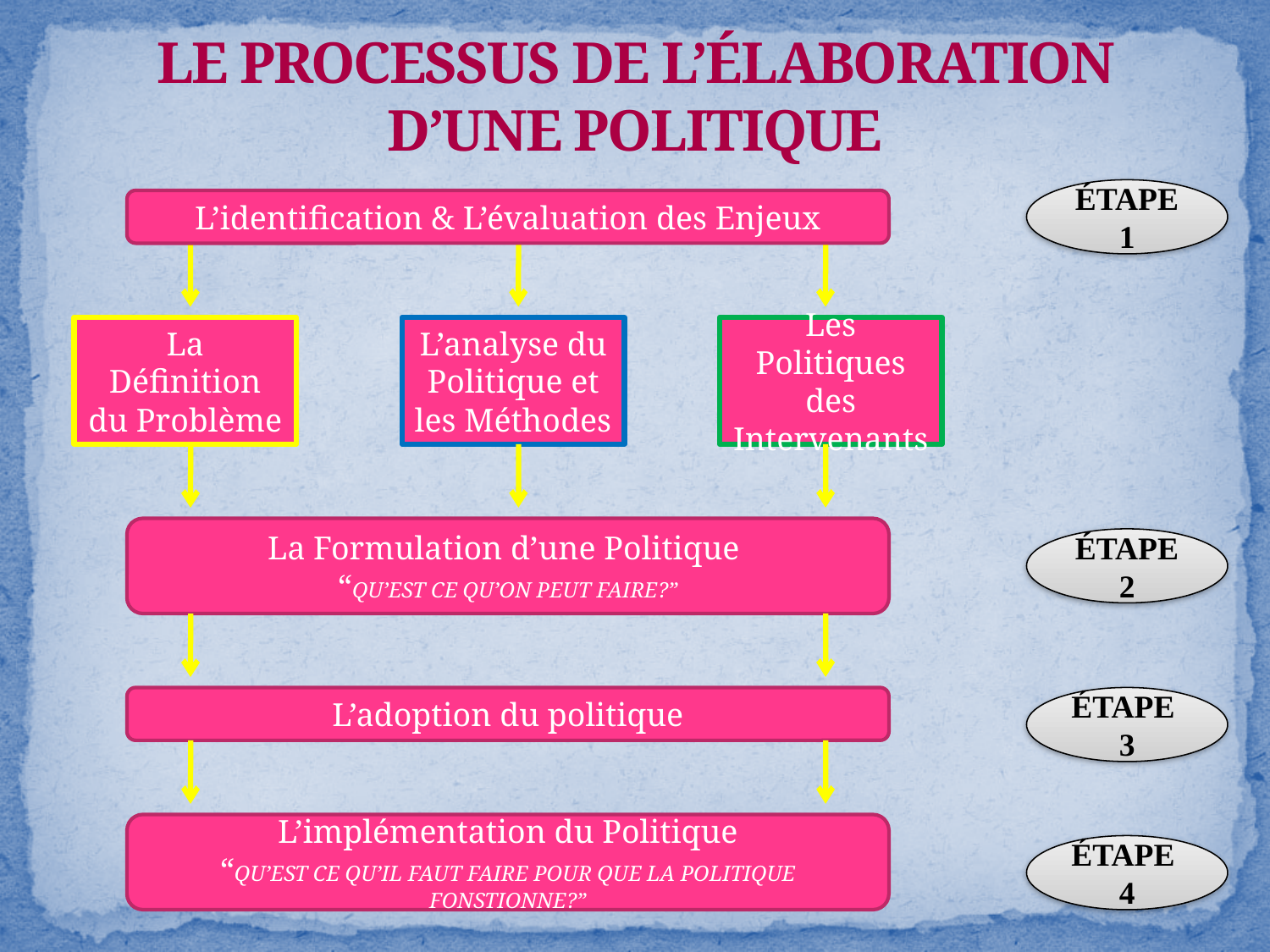

LE PROCESSUS DE L’ÉLABORATION D’UNE POLITIQUE
étape 1
L’identification & L’évaluation des Enjeux
La Définition du Problème
L’analyse du Politique et les Méthodes
Les Politiques des Intervenants
La Formulation d’une Politique
“QU’EST CE QU’ON PEUT FAIRE?”
étape 2
L’adoption du politique
étape  3
L’implémentation du Politique
“QU’EST CE QU’IL FAUT FAIRE POUR QUE LA POLITIQUE FONSTIONNE?”
étape  4